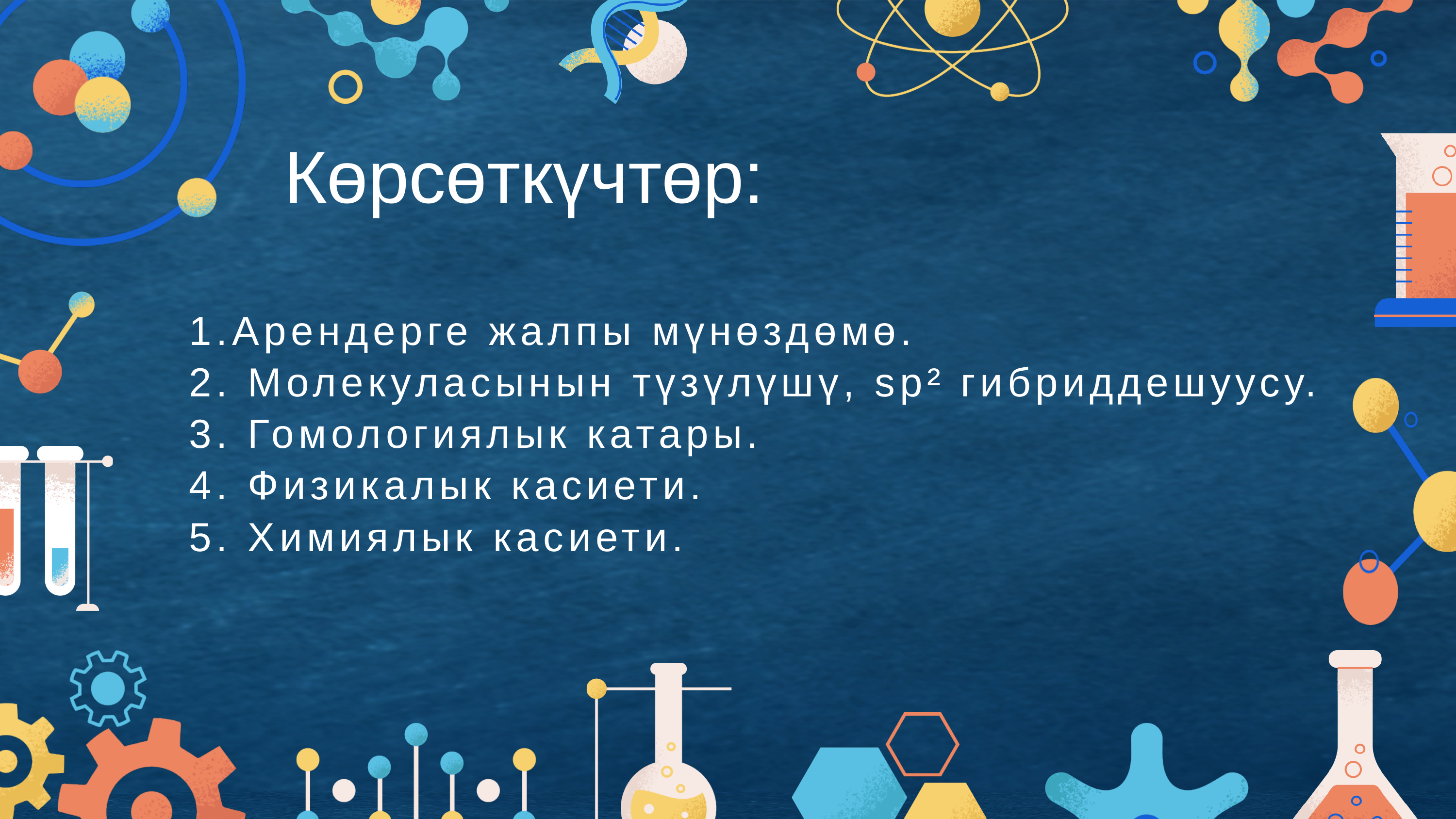

Көрсөткүчтөр:

1.Арендерге жалпы мүнөздөмө.
2. Молекуласынын түзүлүшү, sp² гибриддешуусу.
3. Гомологиялык катары.
4. Физикалык касиети.
5. Химиялык касиети.